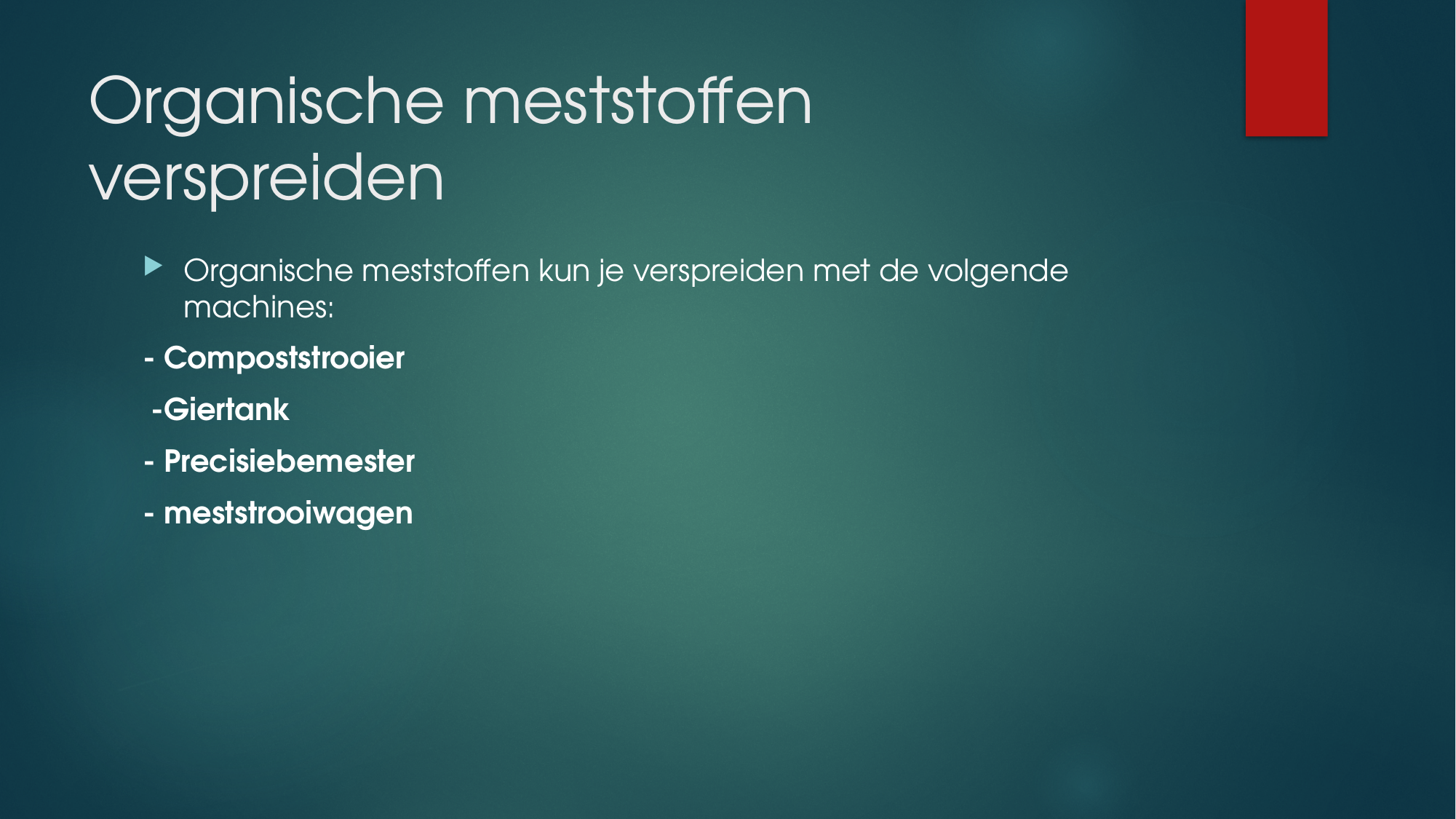

# Organische meststoffen verspreiden
Organische meststoffen kun je verspreiden met de volgende machines:
- Compoststrooier
 -Giertank
- Precisiebemester
- meststrooiwagen